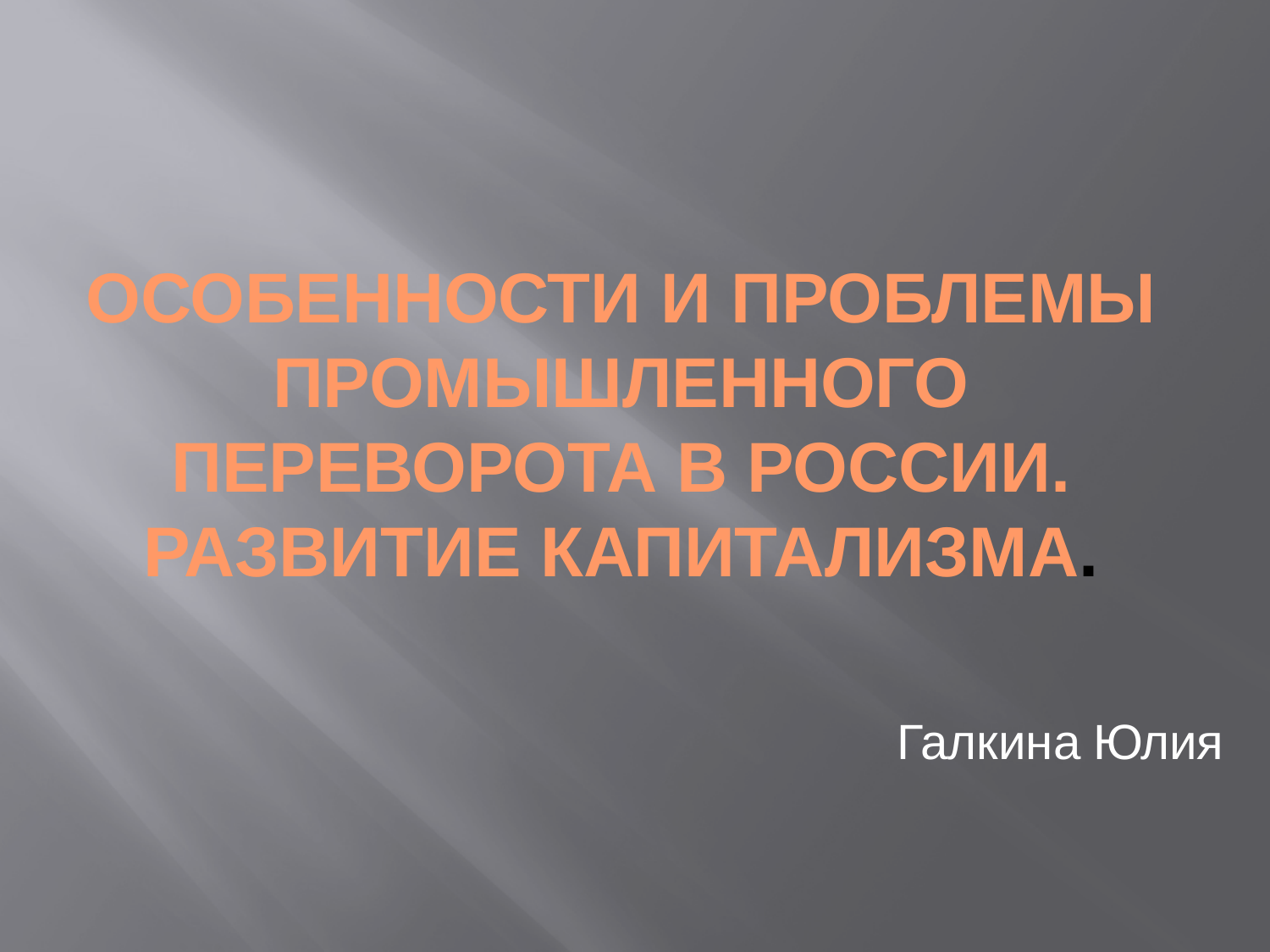

# Особенности и проблемы промышленного переворота в России. Развитие капитализма.

Галкина Юлия